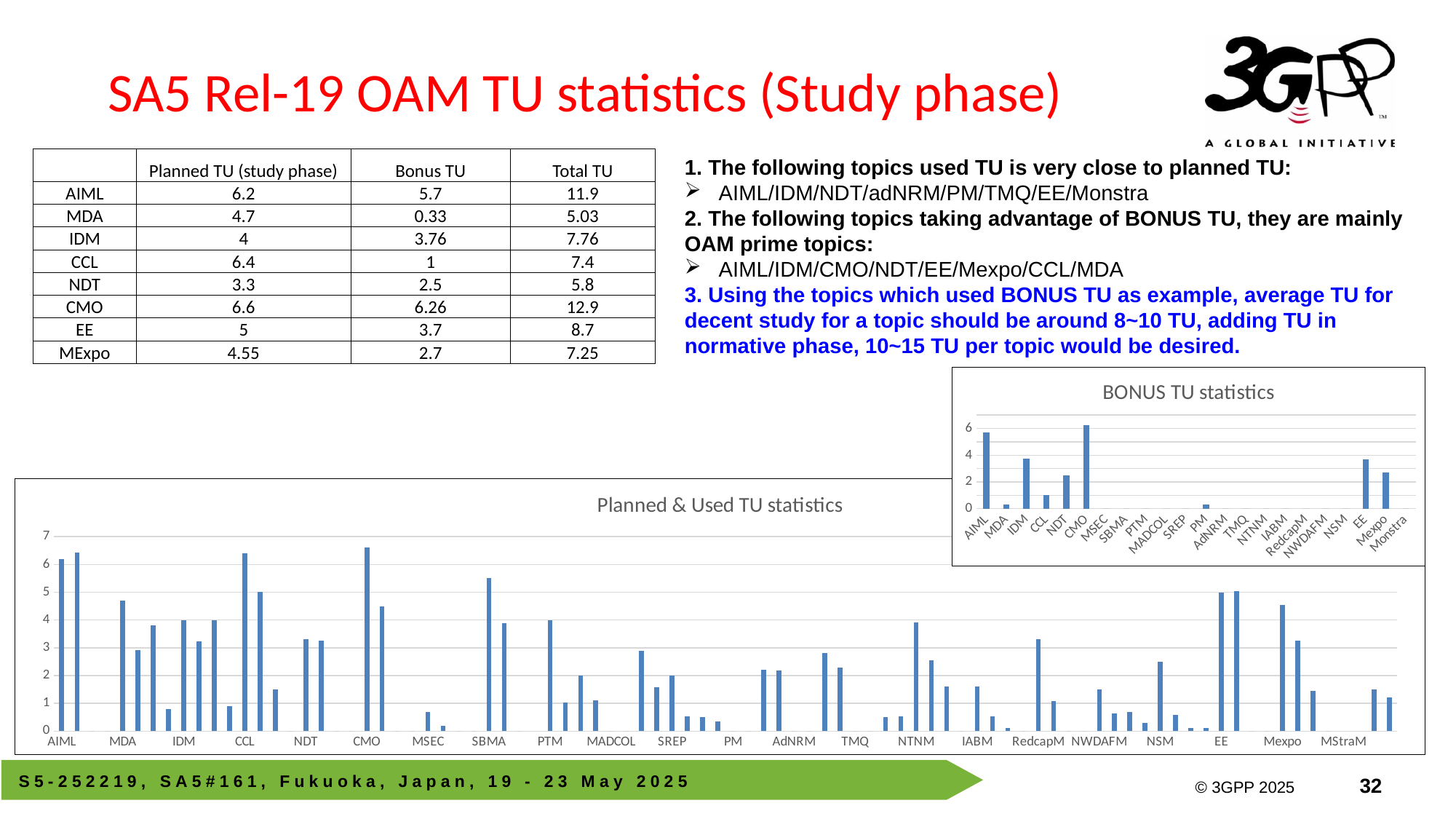

# SA5 Rel-19 OAM TU statistics (Study phase)
|  | Planned TU (study phase) | Bonus TU | Total TU |
| --- | --- | --- | --- |
| AIML | 6.2 | 5.7 | 11.9 |
| MDA | 4.7 | 0.33 | 5.03 |
| IDM | 4 | 3.76 | 7.76 |
| CCL | 6.4 | 1 | 7.4 |
| NDT | 3.3 | 2.5 | 5.8 |
| CMO | 6.6 | 6.26 | 12.9 |
| EE | 5 | 3.7 | 8.7 |
| MExpo | 4.55 | 2.7 | 7.25 |
1. The following topics used TU is very close to planned TU:
AIML/IDM/NDT/adNRM/PM/TMQ/EE/Monstra
2. The following topics taking advantage of BONUS TU, they are mainly OAM prime topics:
AIML/IDM/CMO/NDT/EE/Mexpo/CCL/MDA
3. Using the topics which used BONUS TU as example, average TU for decent study for a topic should be around 8~10 TU, adding TU in normative phase, 10~15 TU per topic would be desired.

### Chart: BONUS TU statistics

| Category |  |
|---|---|
| AIML | 5.7 |
| MDA | 0.33 |
| IDM | 3.76 |
| CCL | 1.0 |
| NDT | 2.5 |
| CMO | 6.26 |
| MSEC | 0.0 |
| SBMA | 0.0 |
| PTM | 0.0 |
| MADCOL | 0.0 |
| SREP | 0.0 |
| PM | 0.3 |
| AdNRM | 0.0 |
| TMQ | 0.0 |
| NTNM | 0.0 |
| IABM | 0.0 |
| RedcapM | 0.0 |
| NWDAFM | 0.0 |
| NSM | 0.0 |
| EE | 3.7 |
| Mexpo | 2.7 |
| Monstra | 0.0 |

### Chart: Planned & Used TU statistics

| Category |  |
|---|---|
| AIML | 6.199999999999999 |
|  | 6.42 |
|  | 0.0 |
|  | 0.0 |
| MDA | 4.700000000000001 |
|  | 2.91 |
|  | 3.8 |
|  | 0.8 |
| IDM | 4.0 |
|  | 3.2399999999999998 |
|  | 4.0 |
|  | 0.9 |
| CCL | 6.4 |
|  | 5.01 |
|  | 1.5 |
|  | 0.0 |
| NDT | 3.3 |
|  | 3.2699999999999996 |
|  | 0.0 |
|  | 0.0 |
| CMO | 6.6 |
|  | 4.49 |
|  | 0.0 |
|  | 0.0 |
| MSEC | 0.7 |
|  | 0.2 |
|  | 0.0 |
|  | 0.0 |
| SBMA | 5.5 |
|  | 3.8899999999999997 |
|  | 0.0 |
|  | None |
| PTM | 4.0 |
|  | 1.02 |
|  | 2.0 |
|  | 1.1 |
| MADCOL | 0.0 |
|  | 0.0 |
|  | 2.9000000000000004 |
|  | 1.57 |
| SREP | 2.0 |
|  | 0.53 |
|  | 0.5 |
|  | 0.35 |
| PM | 0.0 |
|  | 0.0 |
|  | 2.1999999999999997 |
|  | 2.19 |
| AdNRM | 0.0 |
|  | 0.0 |
|  | 2.8000000000000003 |
|  | 2.2800000000000002 |
| TMQ | 0.0 |
|  | 0.0 |
|  | 0.5 |
|  | 0.52 |
| NTNM | 3.9 |
|  | 2.55 |
|  | 1.6 |
|  | 0.0 |
| IABM | 1.5999999999999999 |
|  | 0.53 |
|  | 0.1 |
|  | 0.0 |
| RedcapM | 3.3 |
|  | 1.07 |
|  | 0.0 |
|  | 0.0 |
| NWDAFM | 1.5 |
|  | 0.64 |
|  | 0.7 |
|  | 0.30000000000000004 |
| NSM | 2.5 |
|  | 0.59 |
|  | 0.1 |
|  | 0.1 |
| EE | 5.0 |
|  | 5.050000000000001 |
|  | 0.0 |
|  | 0.0 |
| Mexpo | 4.550000000000001 |
|  | 3.26 |
|  | 1.45 |
|  | 0.0 |
| MStraM | None |